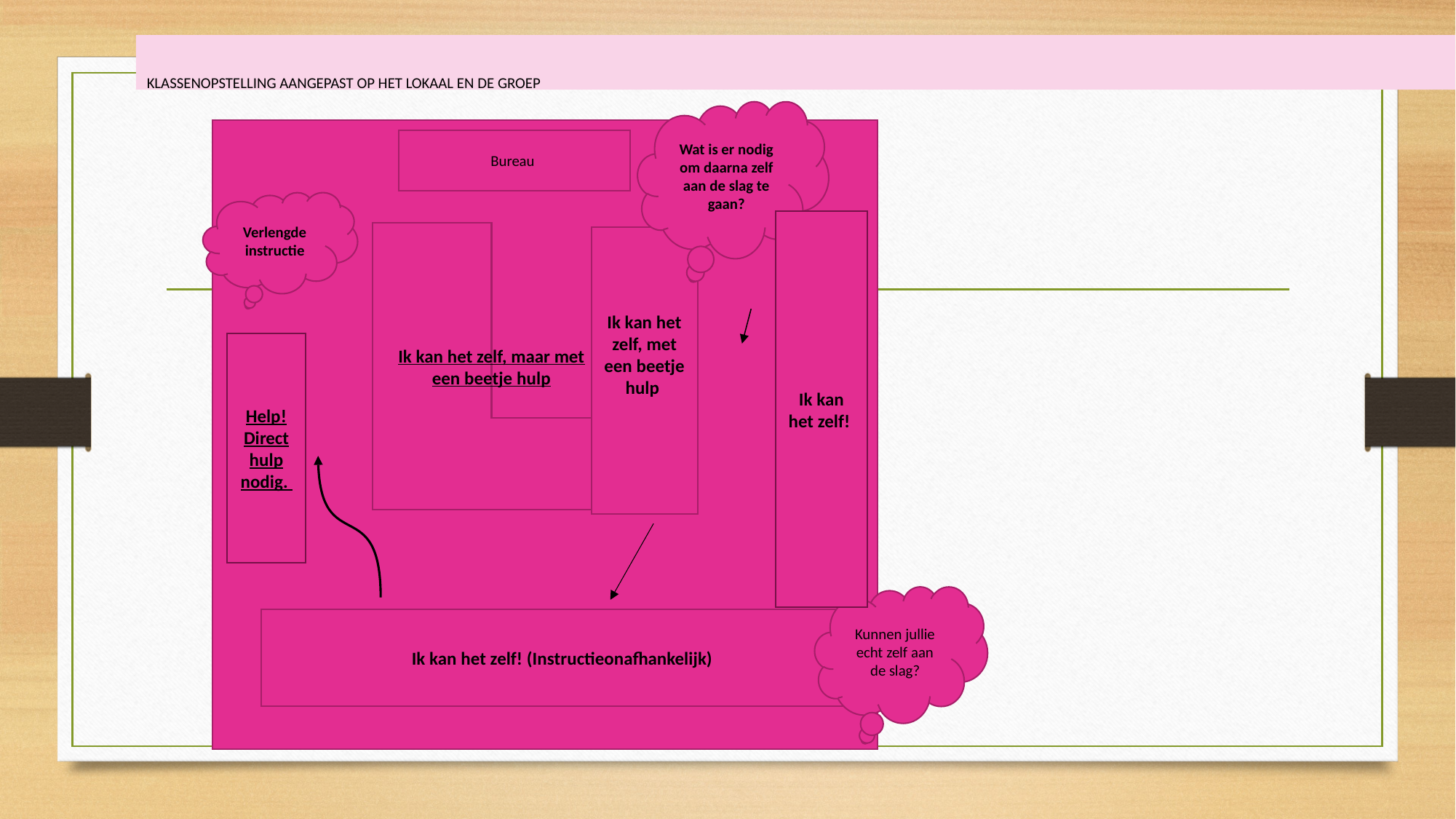

KLASSENOPSTELLING AANGEPAST OP HET LOKAAL EN DE GROEP

Wat is er nodig om daarna zelf aan de slag te gaan?

Bureau
Verlengde instructie
Ik kan het zelf!
Ik kan het zelf, maar met een beetje hulp
Ik kan het zelf, met een beetje hulp

Help! Direct hulp nodig.
Kunnen jullie echt zelf aan de slag?
Ik kan het zelf! (Instructieonafhankelijk)